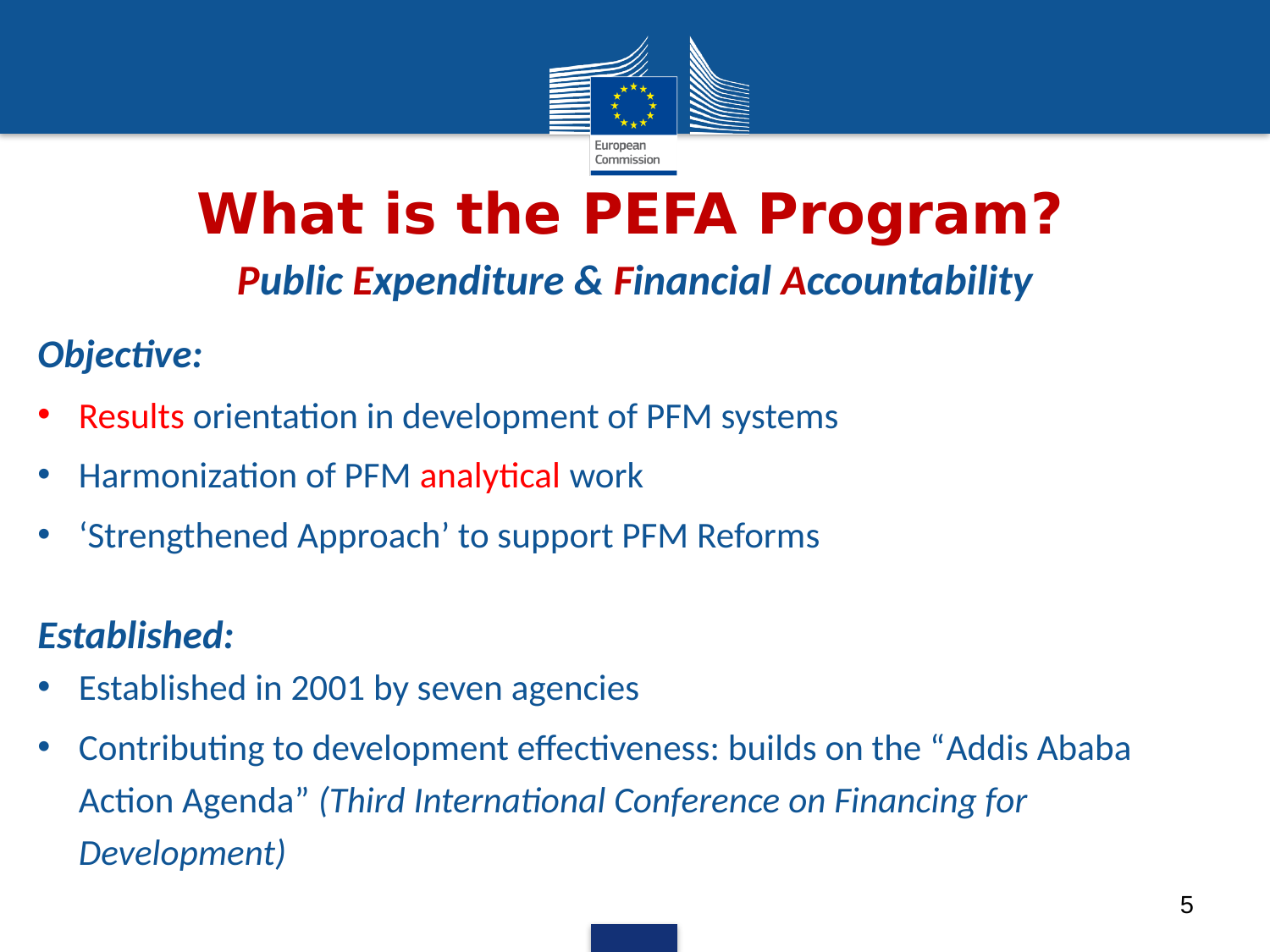

# What is the PEFA Program?
Public Expenditure & Financial Accountability

Objective:
Results orientation in development of PFM systems
Harmonization of PFM analytical work
‘Strengthened Approach’ to support PFM Reforms

Established:
Established in 2001 by seven agencies
Contributing to development effectiveness: builds on the “Addis Ababa Action Agenda” (Third International Conference on Financing for Development)

5